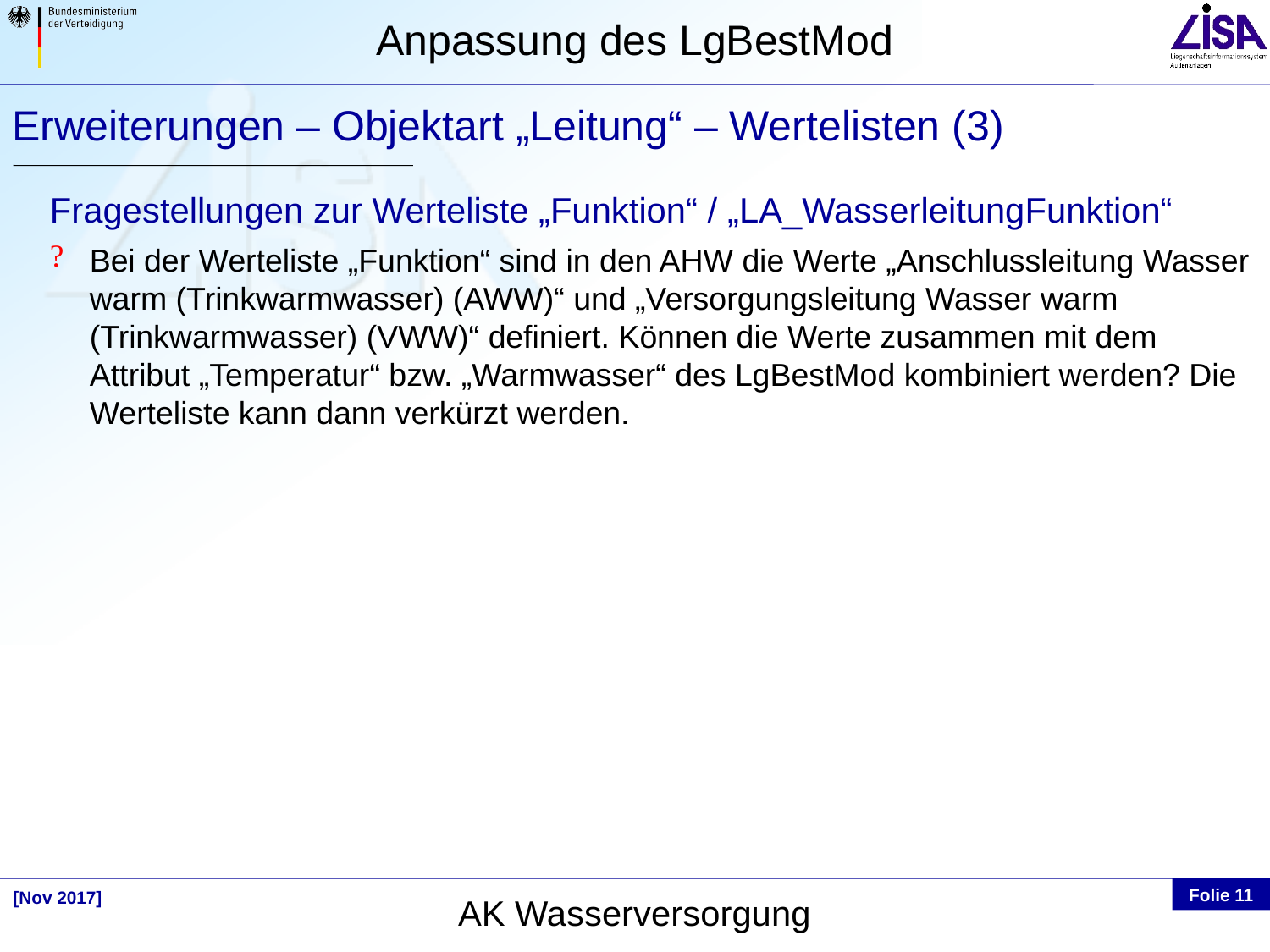

Erweiterungen – Objektart „Leitung“ – Wertelisten (3)

Fragestellungen zur Werteliste „Funktion“ / „LA_WasserleitungFunktion“
Bei der Werteliste „Funktion“ sind in den AHW die Werte „Anschlussleitung Wasser warm (Trinkwarmwasser) (AWW)“ und „Versorgungsleitung Wasser warm (Trinkwarmwasser) (VWW)“ definiert. Können die Werte zusammen mit dem Attribut „Temperatur“ bzw. „Warmwasser“ des LgBestMod kombiniert werden? Die Werteliste kann dann verkürzt werden.